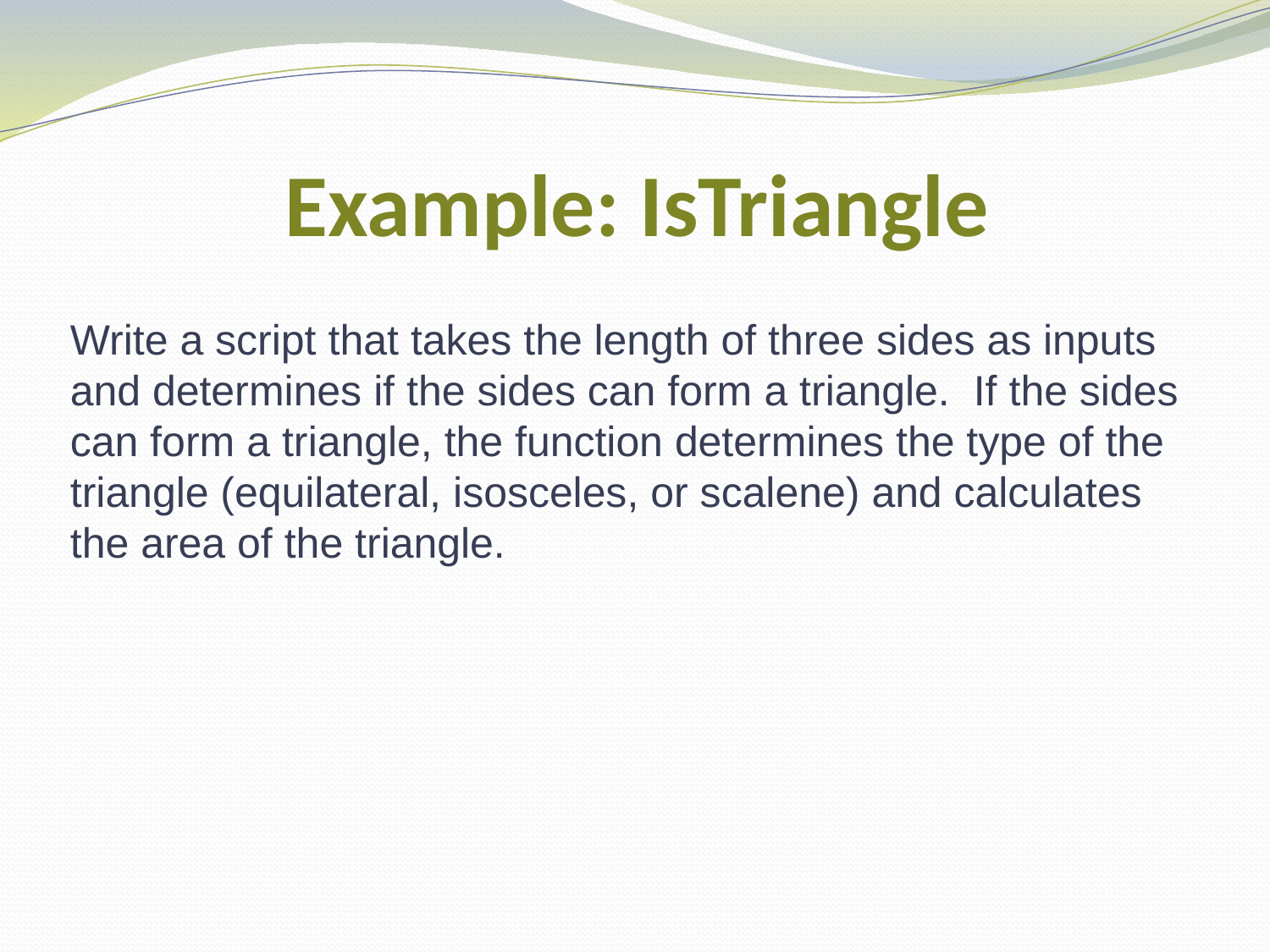

# Example: IsTriangle
Write a script that takes the length of three sides as inputs and determines if the sides can form a triangle.  If the sides can form a triangle, the function determines the type of the triangle (equilateral, isosceles, or scalene) and calculates the area of the triangle.